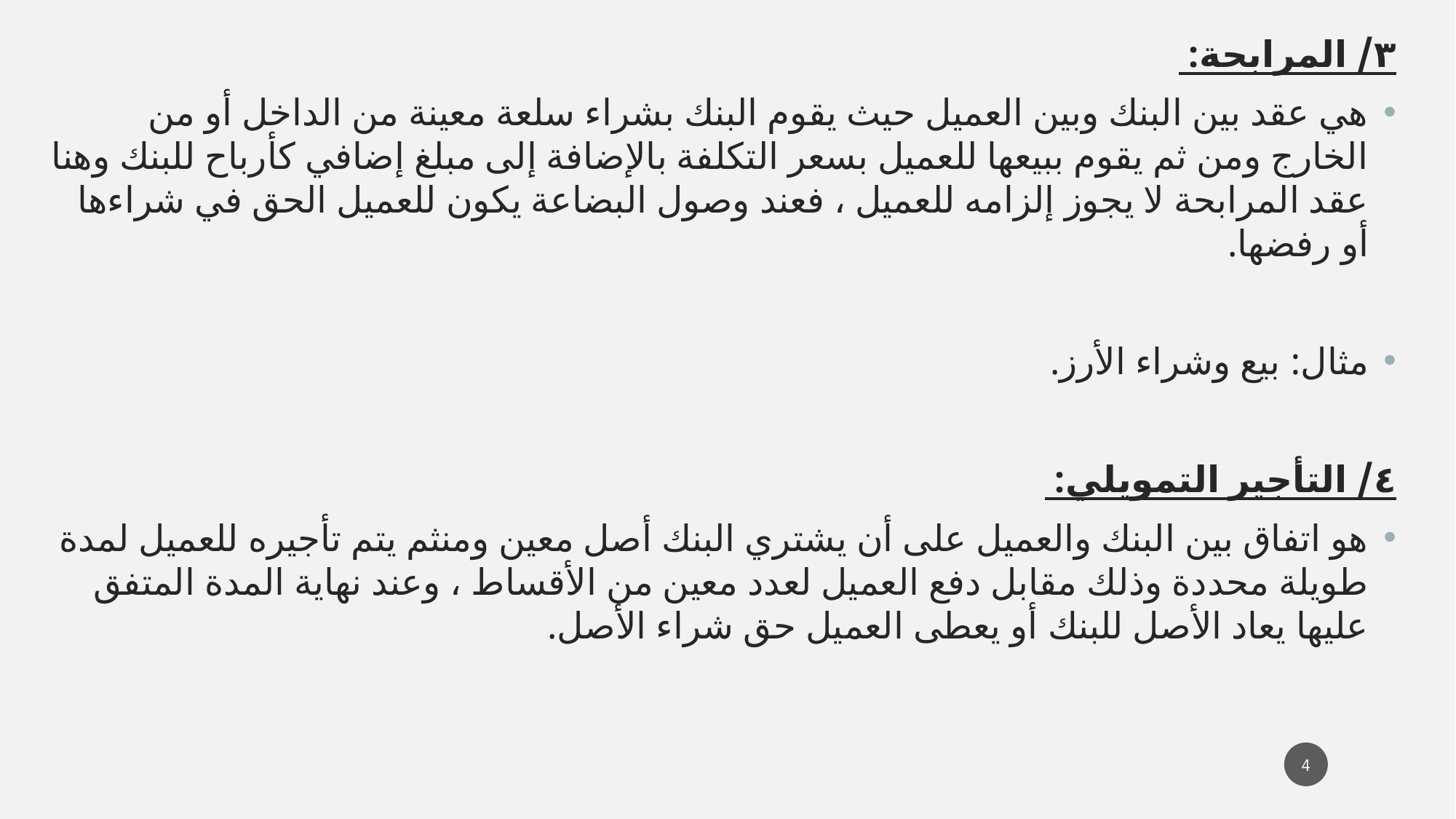

٣/ المرابحة:
هي عقد بين البنك وبين العميل حيث يقوم البنك بشراء سلعة معينة من الداخل أو من الخارج ومن ثم يقوم ببيعها للعميل بسعر التكلفة بالإضافة إلى مبلغ إضافي كأرباح للبنك وهنا عقد المرابحة لا يجوز إلزامه للعميل ، فعند وصول البضاعة يكون للعميل الحق في شراءها أو رفضها.

مثال: بيع وشراء الأرز.

٤/ التأجير التمويلي:
هو اتفاق بين البنك والعميل على أن يشتري البنك أصل معين ومنثم يتم تأجيره للعميل لمدة طويلة محددة وذلك مقابل دفع العميل لعدد معين من الأقساط ، وعند نهاية المدة المتفق عليها يعاد الأصل للبنك أو يعطى العميل حق شراء الأصل.
4